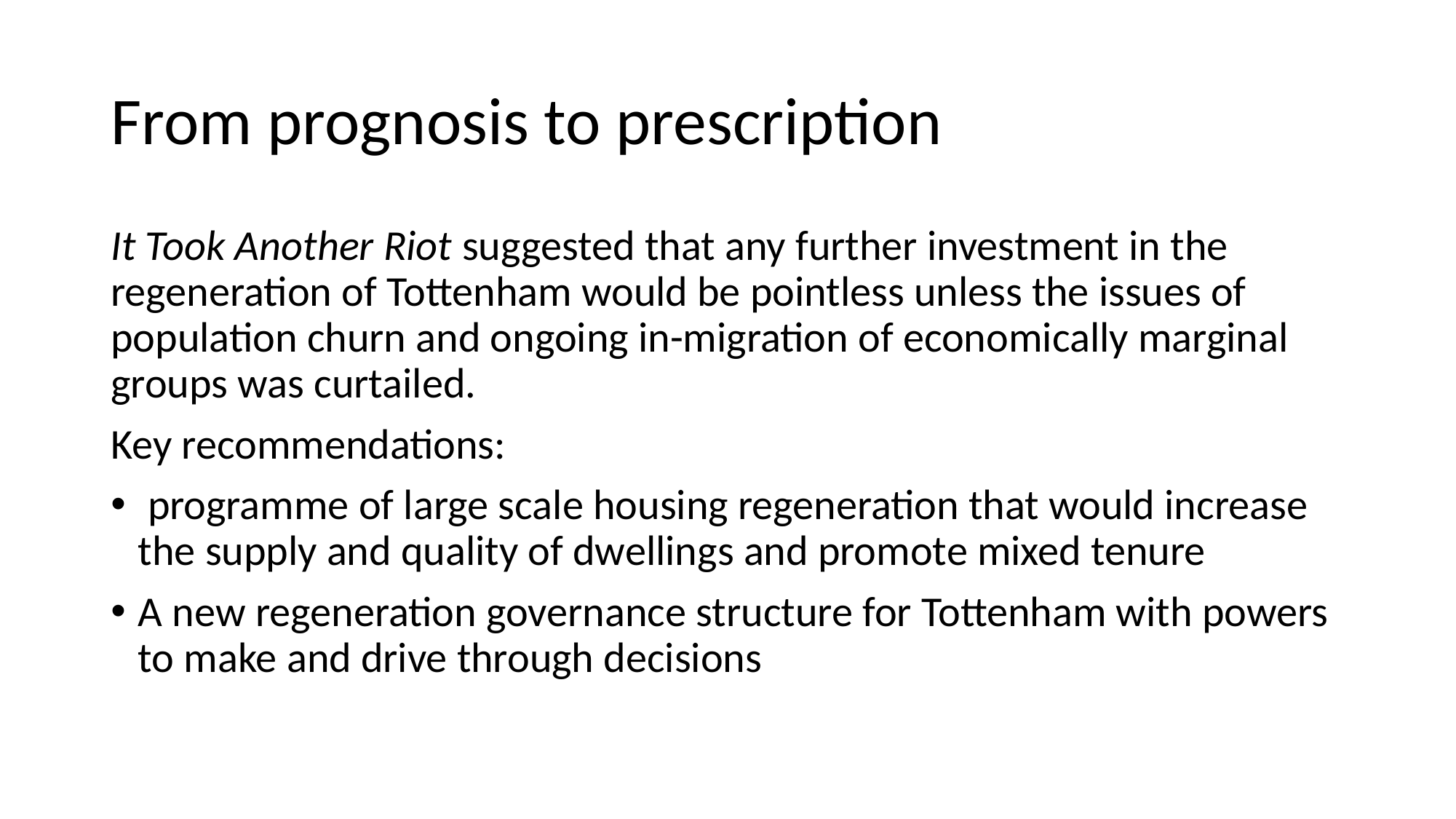

# From prognosis to prescription
It Took Another Riot suggested that any further investment in the regeneration of Tottenham would be pointless unless the issues of population churn and ongoing in-migration of economically marginal groups was curtailed.
Key recommendations:
 programme of large scale housing regeneration that would increase the supply and quality of dwellings and promote mixed tenure
A new regeneration governance structure for Tottenham with powers to make and drive through decisions